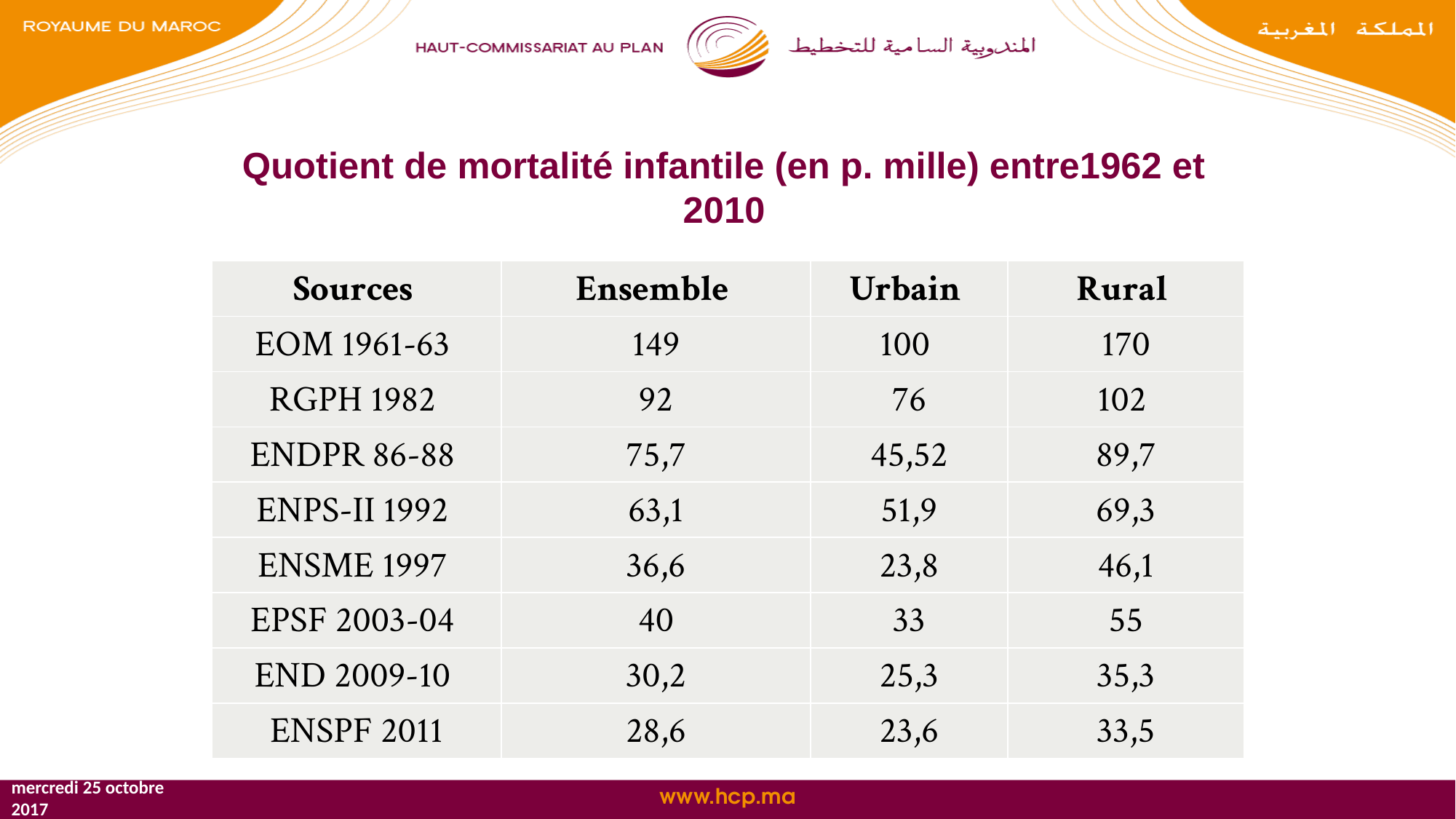

Quotient de mortalité infantile (en p. mille) entre1962 et 2010

| Sources | Ensemble | Urbain | Rural |
| --- | --- | --- | --- |
| EOM 1961-63 | 149 | 100 | 170 |
| RGPH 1982 | 92 | 76 | 102 |
| ENDPR 86-88 | 75,7 | 45,52 | 89,7 |
| ENPS-II 1992 | 63,1 | 51,9 | 69,3 |
| ENSME 1997 | 36,6 | 23,8 | 46,1 |
| EPSF 2003-04 | 40 | 33 | 55 |
| END 2009-10 | 30,2 | 25,3 | 35,3 |
| ENSPF 2011 | 28,6 | 23,6 | 33,5 |
mercredi 25 octobre 2017